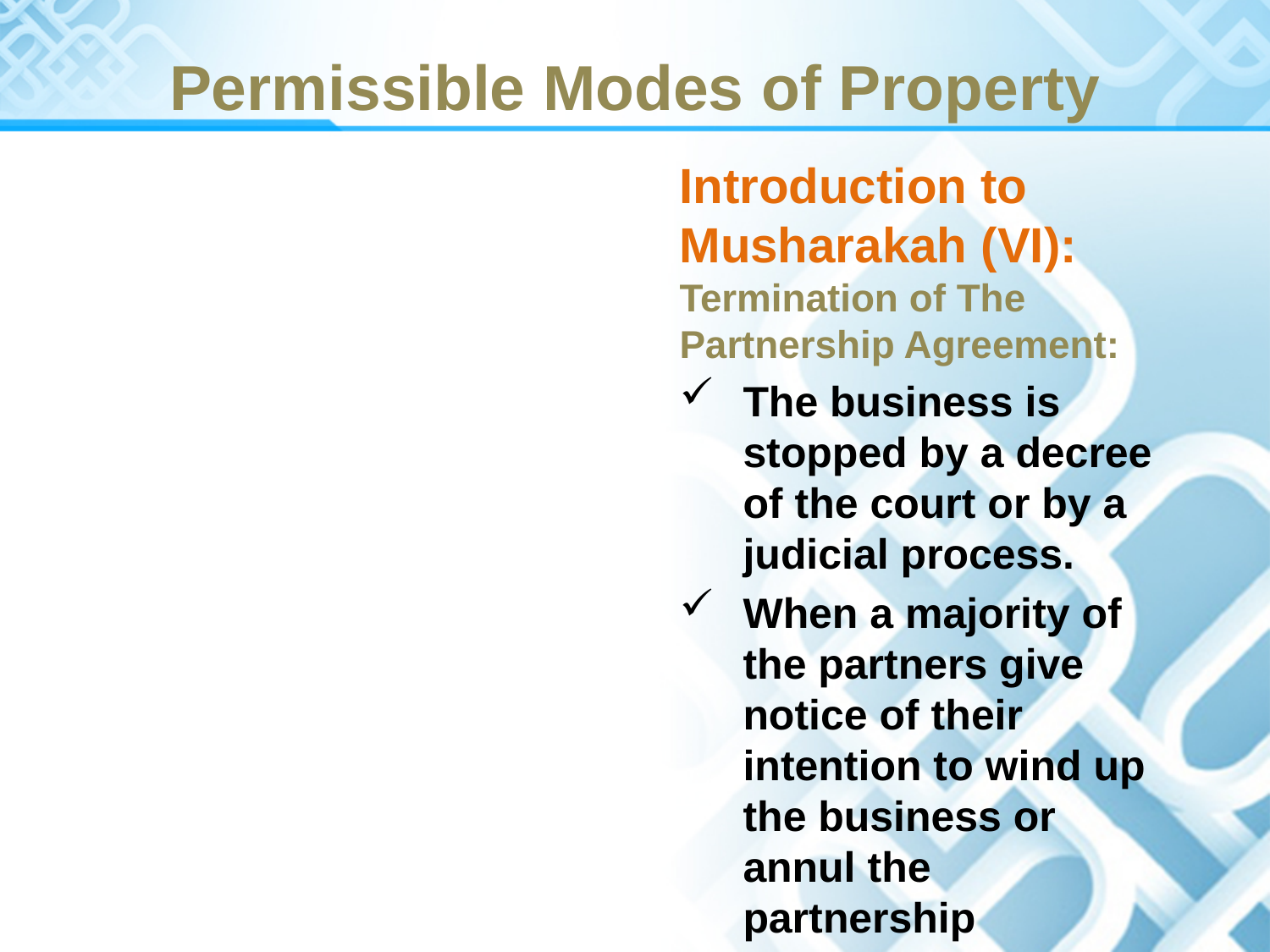

Permissible Modes of Property
Introduction to Musharakah (VI): Termination of The Partnership Agreement:
The business is stopped by a decree of the court or by a judicial process.
When a majority of the partners give notice of their intention to wind up the business or annul the partnership agreement.